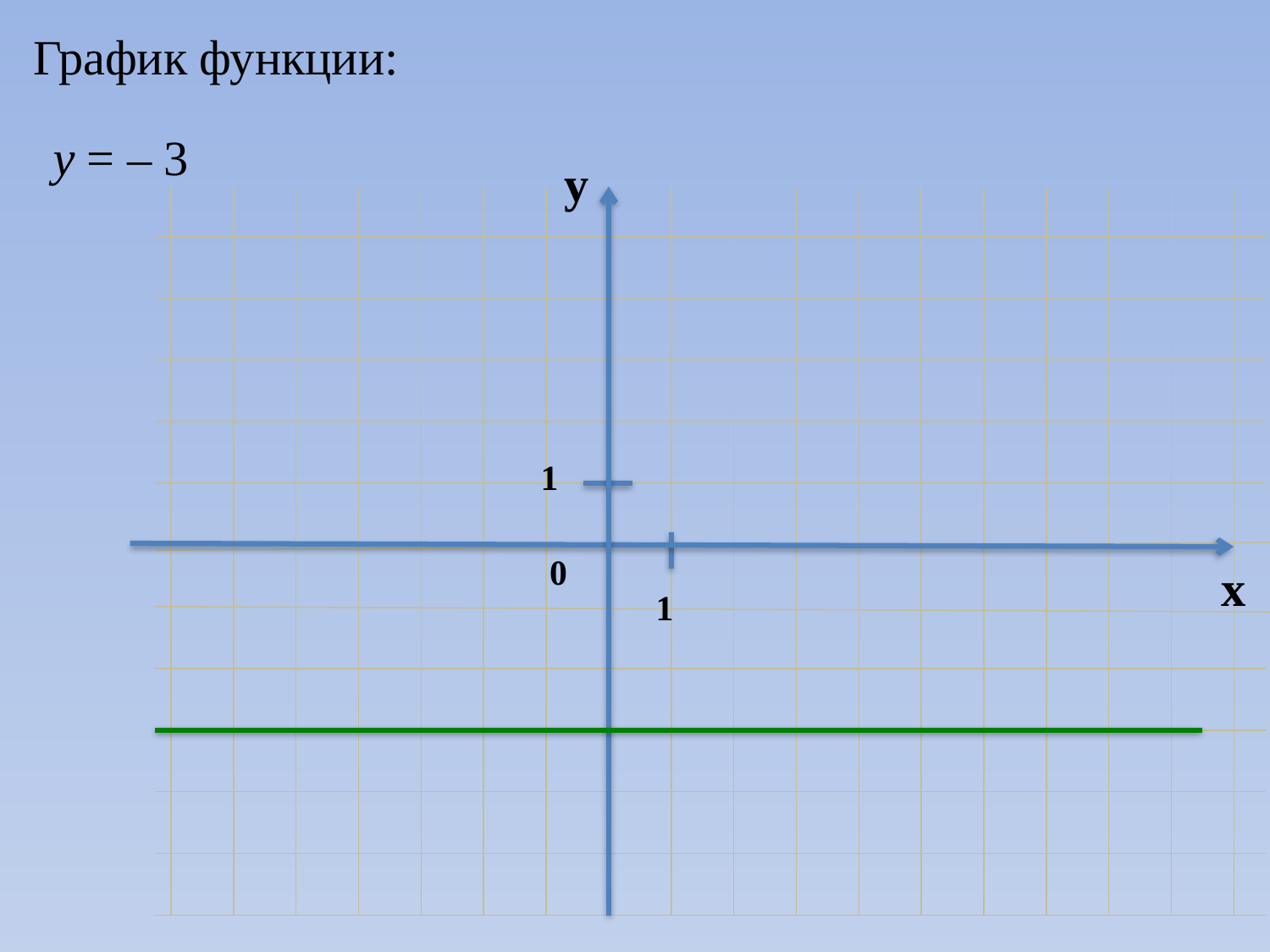

График функции:
у = – 3
у
1
0
х
1